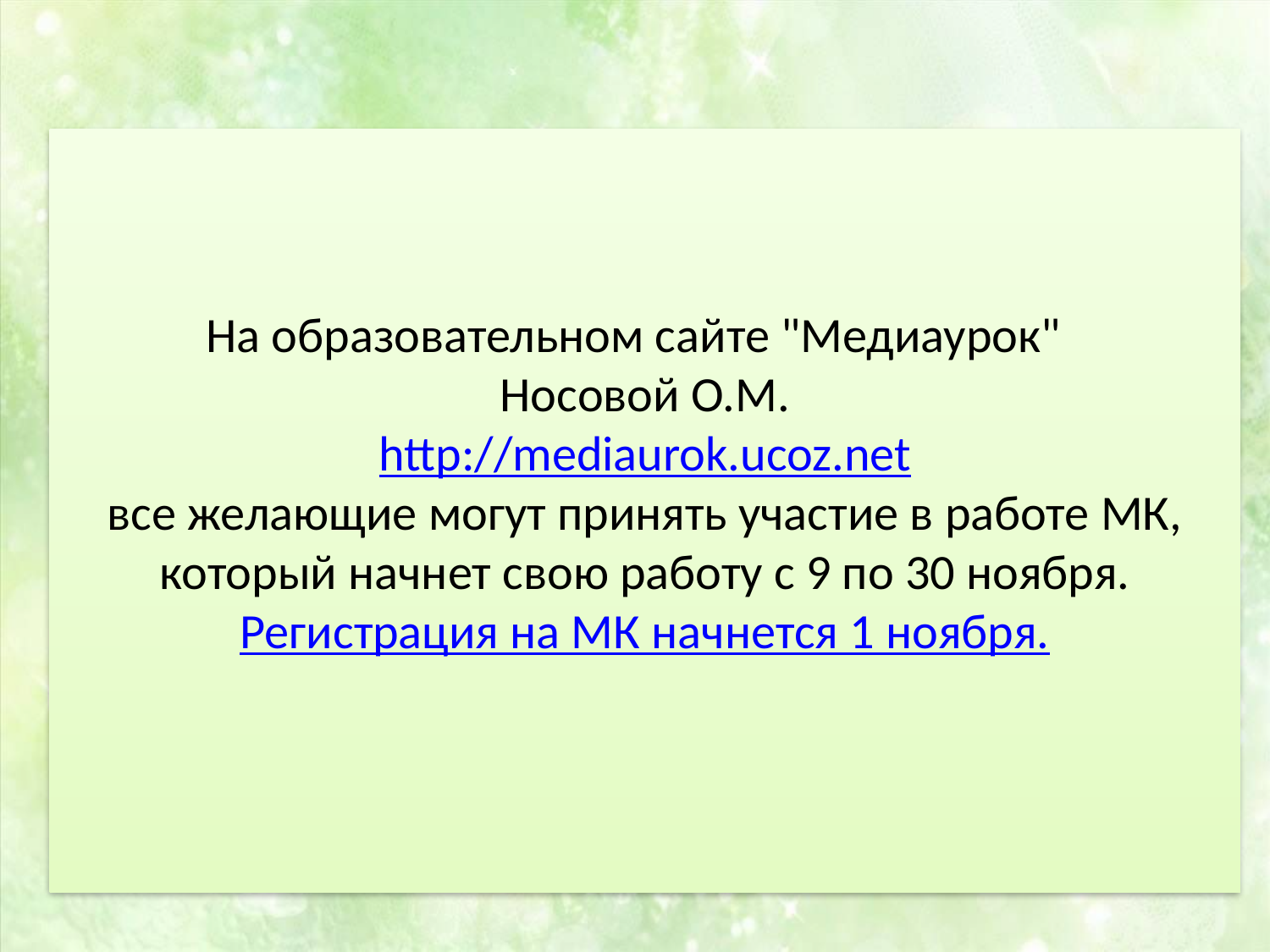

На образовательном сайте "Медиаурок"
Носовой О.М.
http://mediaurok.ucoz.net
все желающие могут принять участие в работе МК, который начнет свою работу с 9 по 30 ноября.
Регистрация на МК начнется 1 ноября.